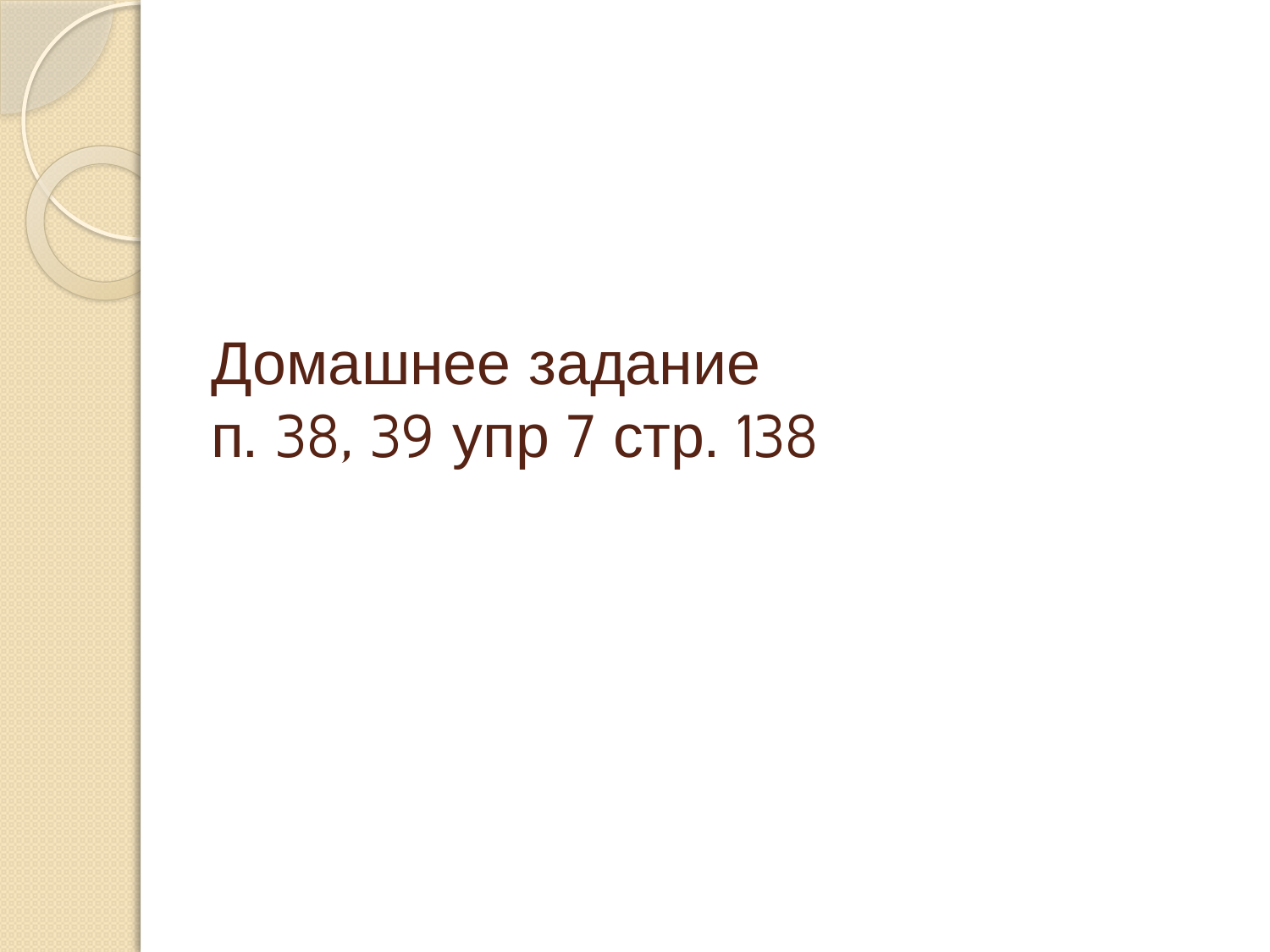

# Домашнее задание п. 38, 39 упр 7 стр. 138